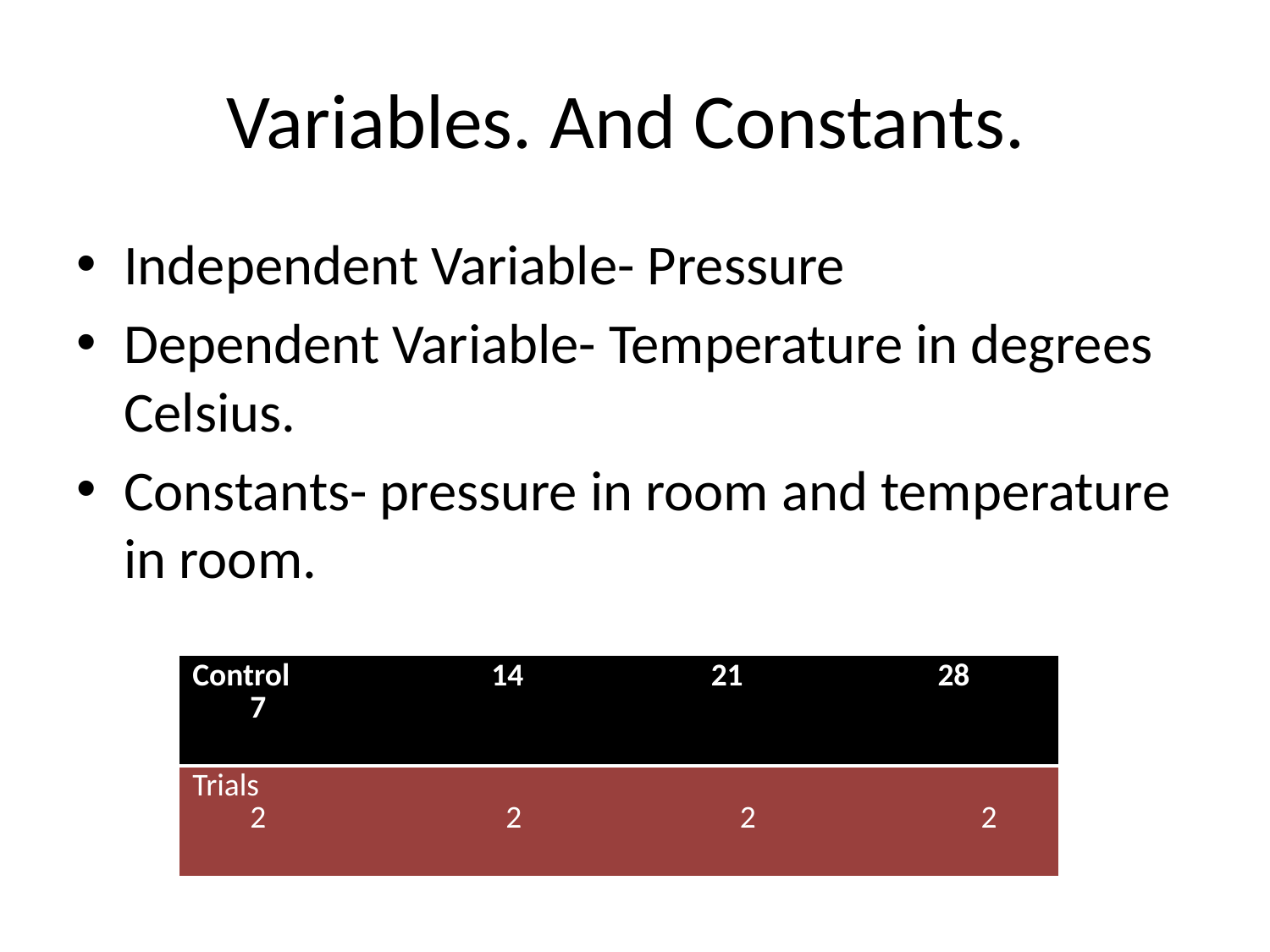

# Variables. And Constants.
Independent Variable- Pressure
Dependent Variable- Temperature in degrees Celsius.
Constants- pressure in room and temperature in room.
| Control 7 | 14 | 21 | 28 |
| --- | --- | --- | --- |
| Trials 2 | 2 | 2 | 2 |